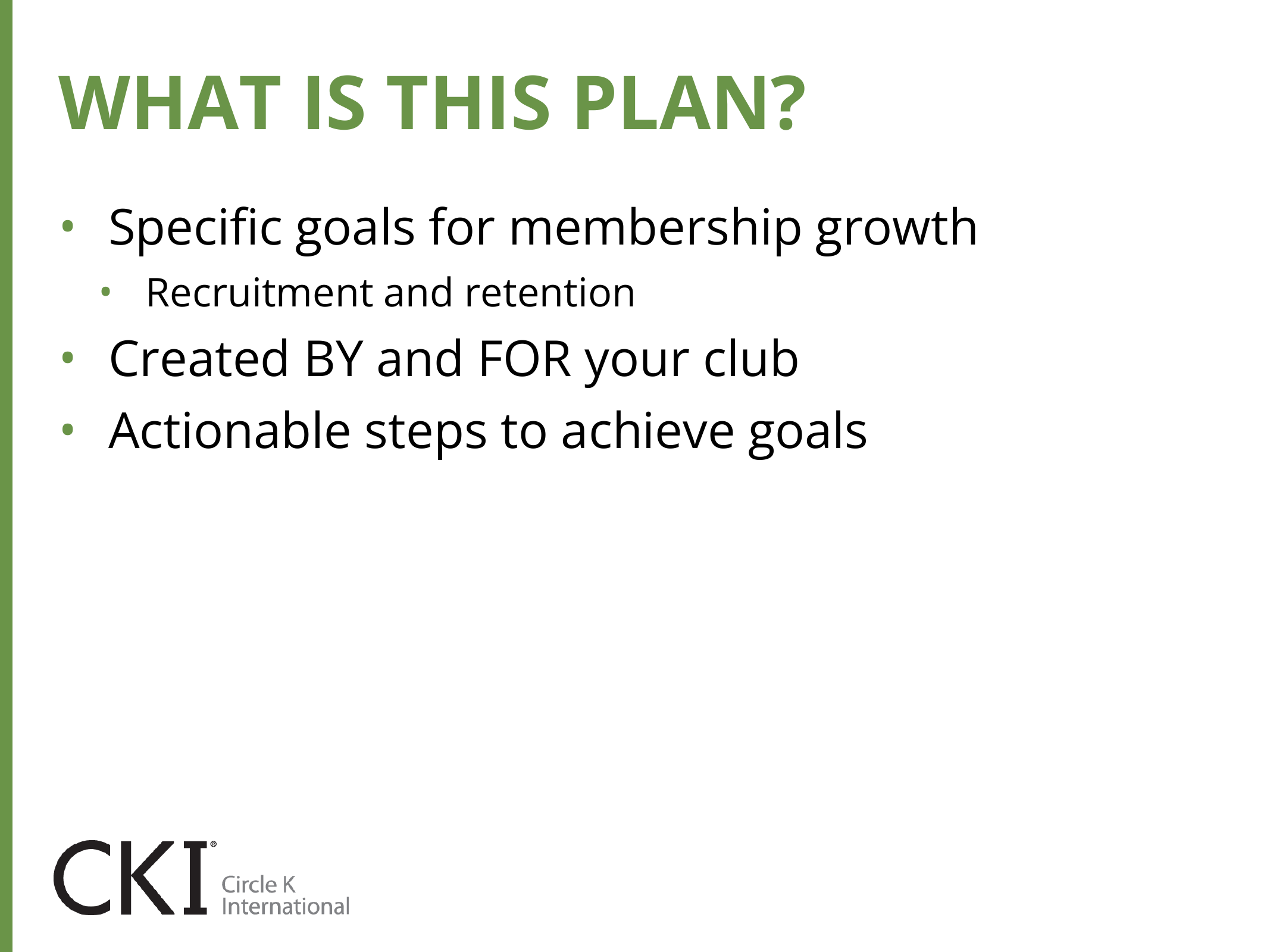

WHAT IS THIS PLAN?
Specific goals for membership growth
Recruitment and retention
Created BY and FOR your club
Actionable steps to achieve goals